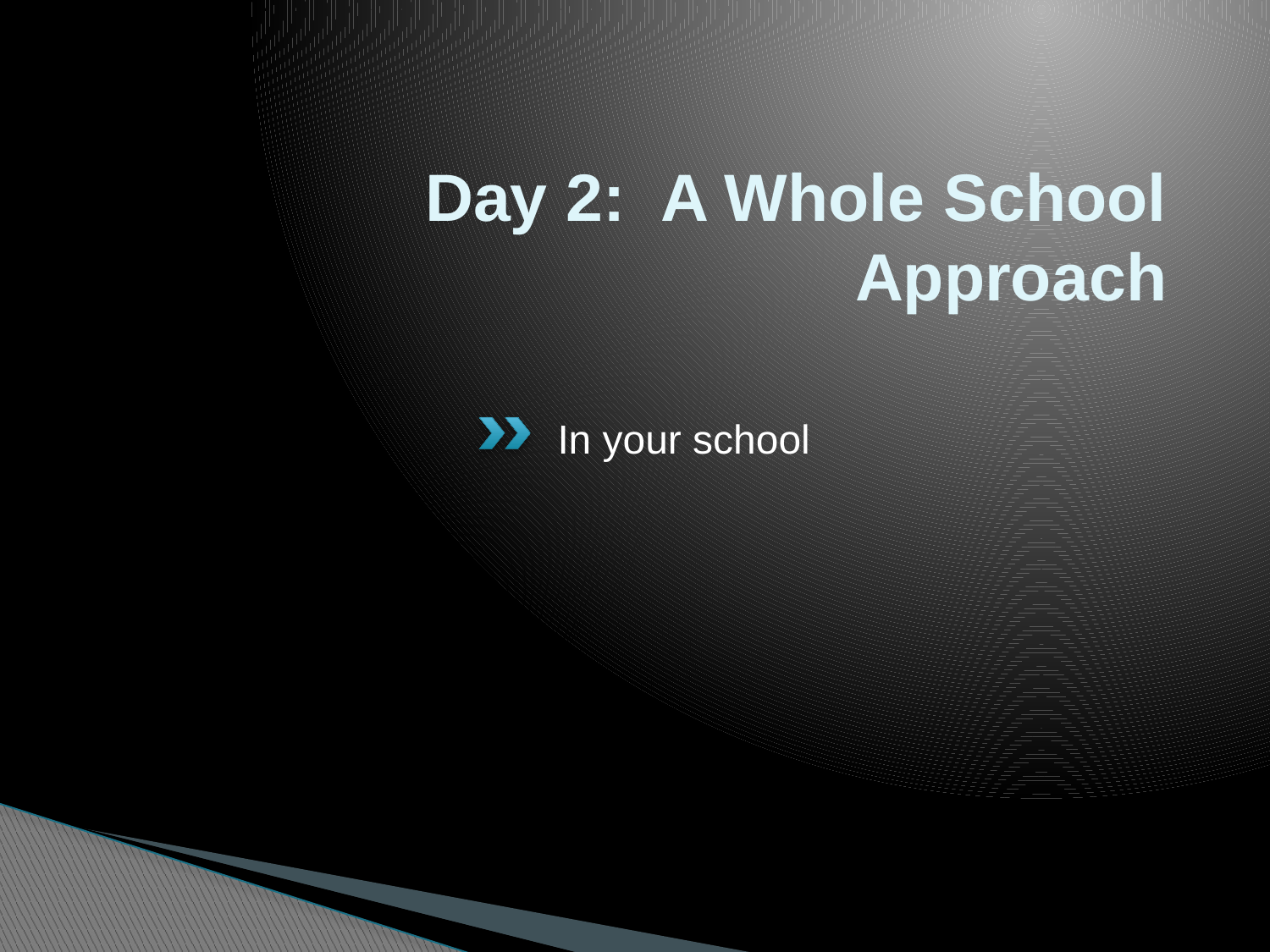

# Day 2:  A Whole School Approach
In your school